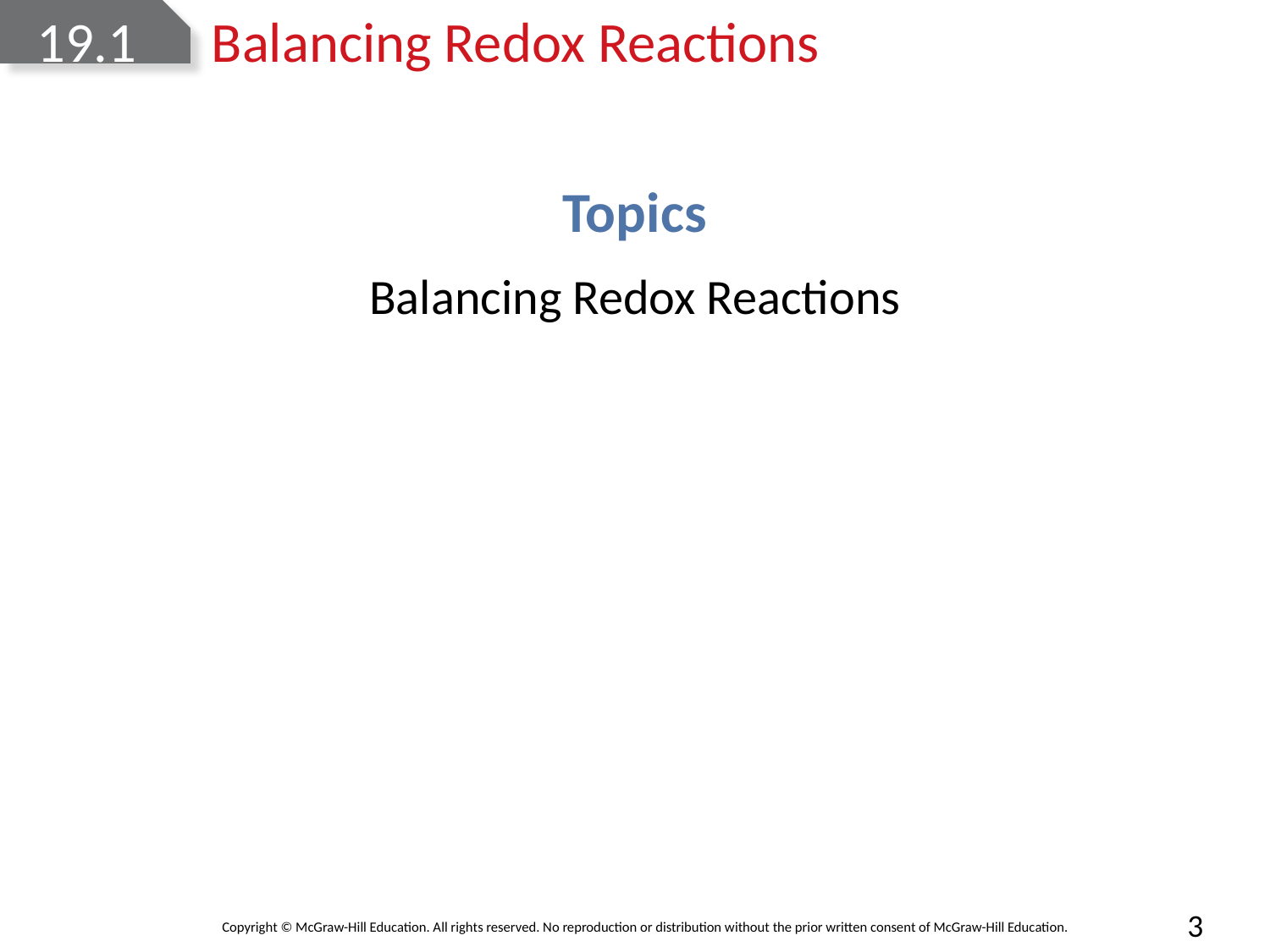

# 19.1	Balancing Redox Reactions
Topics
Balancing Redox Reactions